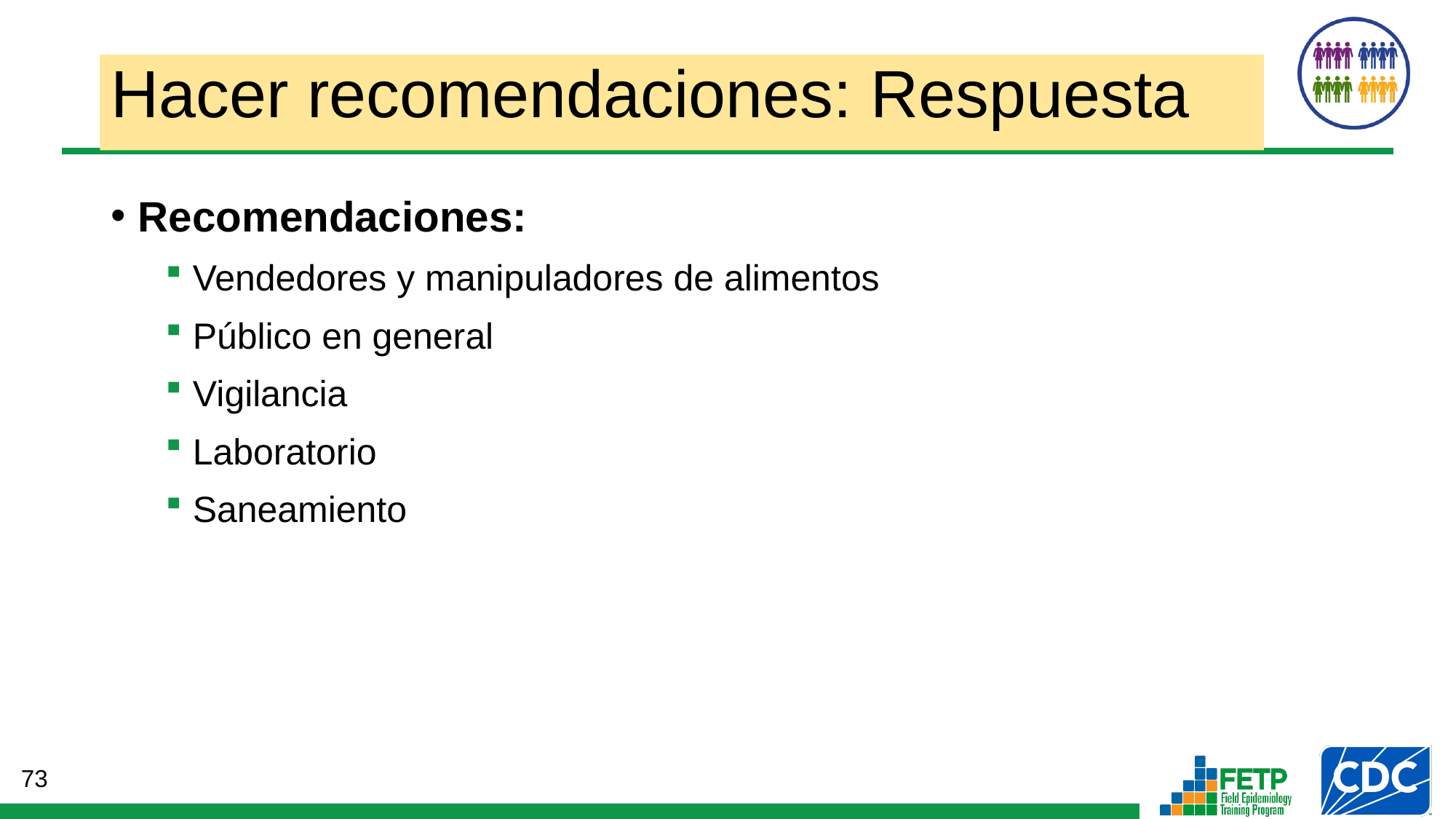

# Hacer recomendaciones: Respuesta
Recomendaciones:
Vendedores y manipuladores de alimentos
Público en general
Vigilancia
Laboratorio
Saneamiento